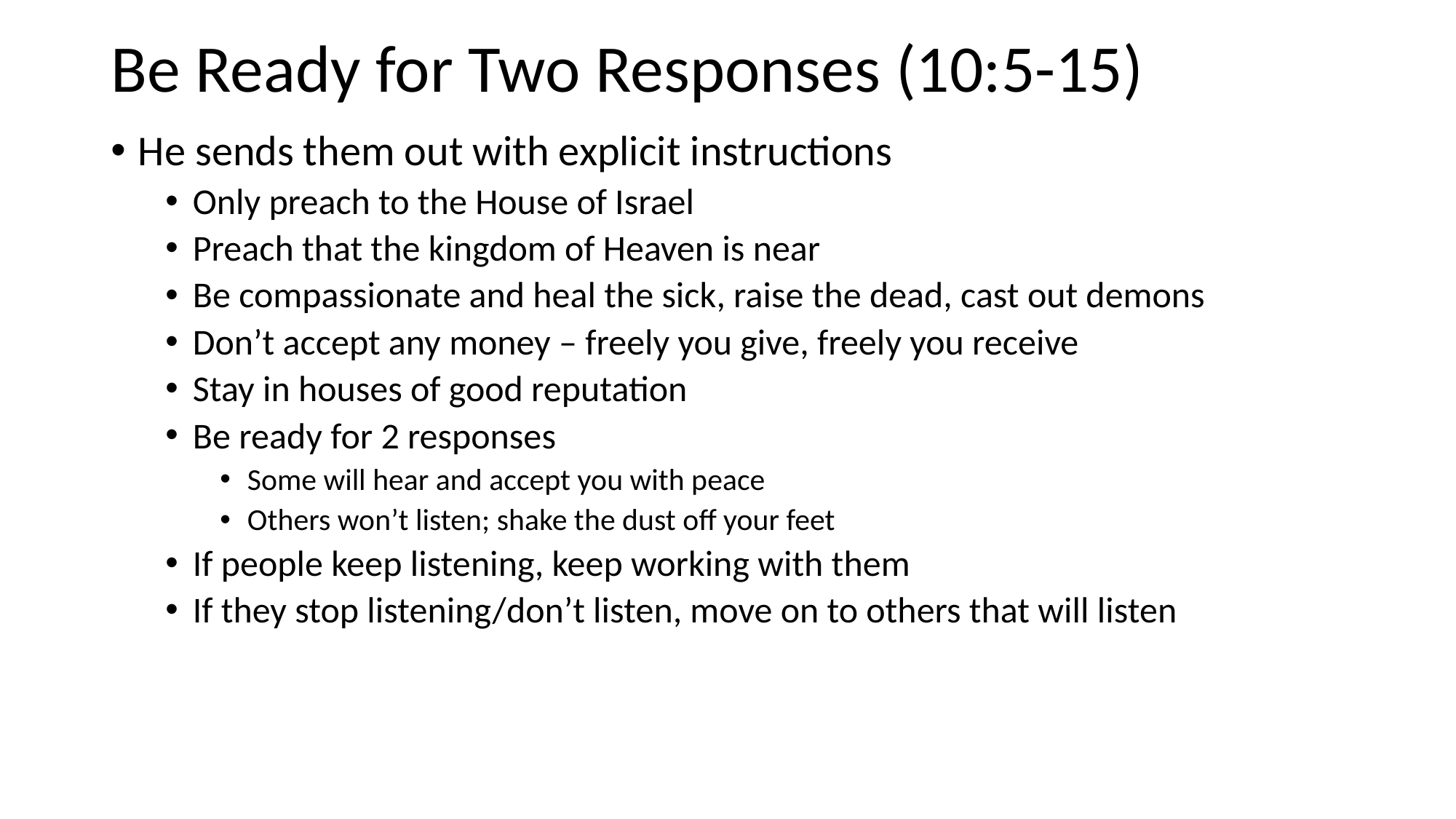

# Be Ready for Two Responses (10:5-15)
He sends them out with explicit instructions
Only preach to the House of Israel
Preach that the kingdom of Heaven is near
Be compassionate and heal the sick, raise the dead, cast out demons
Don’t accept any money – freely you give, freely you receive
Stay in houses of good reputation
Be ready for 2 responses
Some will hear and accept you with peace
Others won’t listen; shake the dust off your feet
If people keep listening, keep working with them
If they stop listening/don’t listen, move on to others that will listen